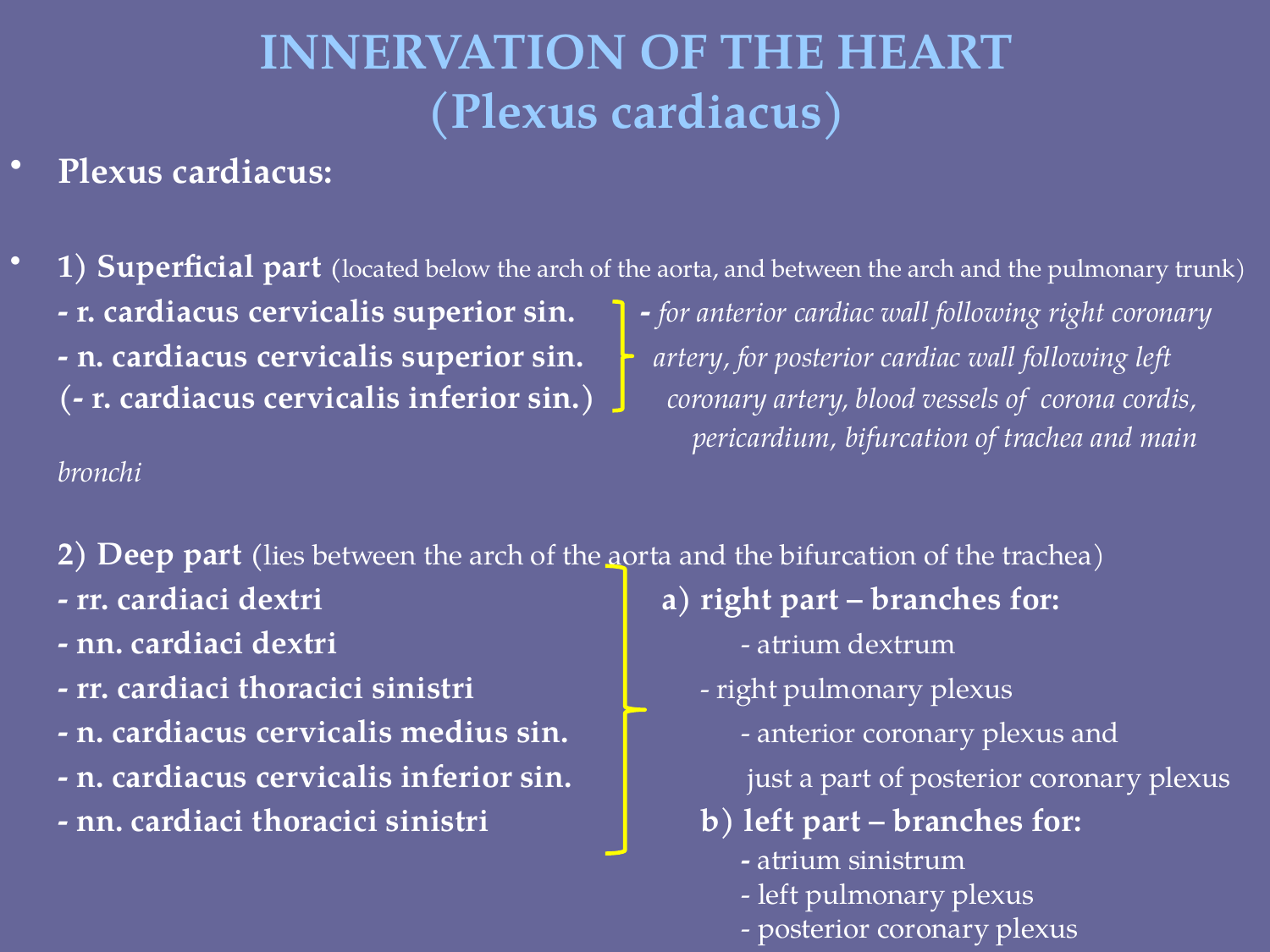

INNERVATION OF THE HEART
(Plexus cardiacus)
Plexus cardiacus:

1) Superficial part (located below the arch of the aorta, and between the arch and the pulmonary trunk)
	- r. cardiacus cervicalis superior sin.        - for anterior cardiac wall following right coronary
      - n. cardiacus cervicalis superior sin.          artery, for posterior cardiac wall following left
(- r. cardiacus cervicalis inferior sin.)        coronary artery, blood vessels of  corona cordis,
					pericardium, bifurcation of trachea and main bronchi

	2) Deep part (lies between the arch of the aorta and the bifurcation of the trachea)
	- rr. cardiaci dextri                                          a) right part – branches for:
	- nn. cardiaci dextri			      - atrium dextrum
	- rr. cardiaci thoracici sinistri                            - right pulmonary plexus
	- n. cardiacus cervicalis medius sin.	      - anterior coronary plexus and
	- n. cardiacus cervicalis inferior sin.	        just a part of posterior coronary plexus
	- nn. cardiaci thoracici sinistri		 b) left part – branches for:
					      - atrium sinistrum
					       - left pulmonary plexus
					       - posterior coronary plexus